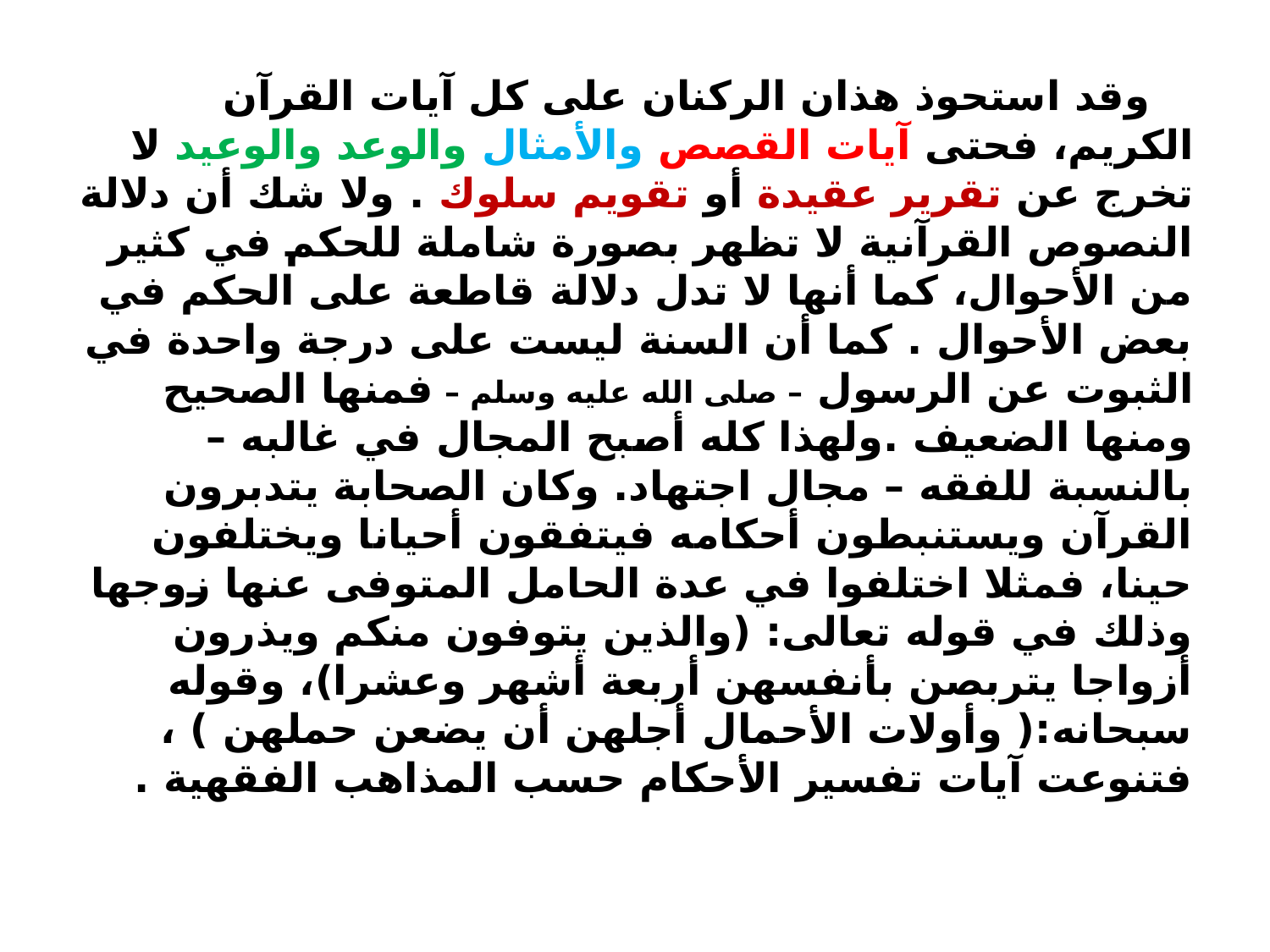

وقد استحوذ هذان الركنان على كل آيات القرآن الكريم، فحتى آيات القصص والأمثال والوعد والوعيد لا تخرج عن تقرير عقيدة أو تقويم سلوك . ولا شك أن دلالة النصوص القرآنية لا تظهر بصورة شاملة للحكم في كثير من الأحوال، كما أنها لا تدل دلالة قاطعة على الحكم في بعض الأحوال . كما أن السنة ليست على درجة واحدة في الثبوت عن الرسول – صلى الله عليه وسلم – فمنها الصحيح ومنها الضعيف .ولهذا كله أصبح المجال في غالبه – بالنسبة للفقه – مجال اجتهاد. وكان الصحابة يتدبرون القرآن ويستنبطون أحكامه فيتفقون أحيانا ويختلفون حينا، فمثلا اختلفوا في عدة الحامل المتوفى عنها زوجها وذلك في قوله تعالى: (والذين يتوفون منكم ويذرون أزواجا يتربصن بأنفسهن أربعة أشهر وعشرا)، وقوله سبحانه:( وأولات الأحمال أجلهن أن يضعن حملهن ) ، فتنوعت آيات تفسير الأحكام حسب المذاهب الفقهية .